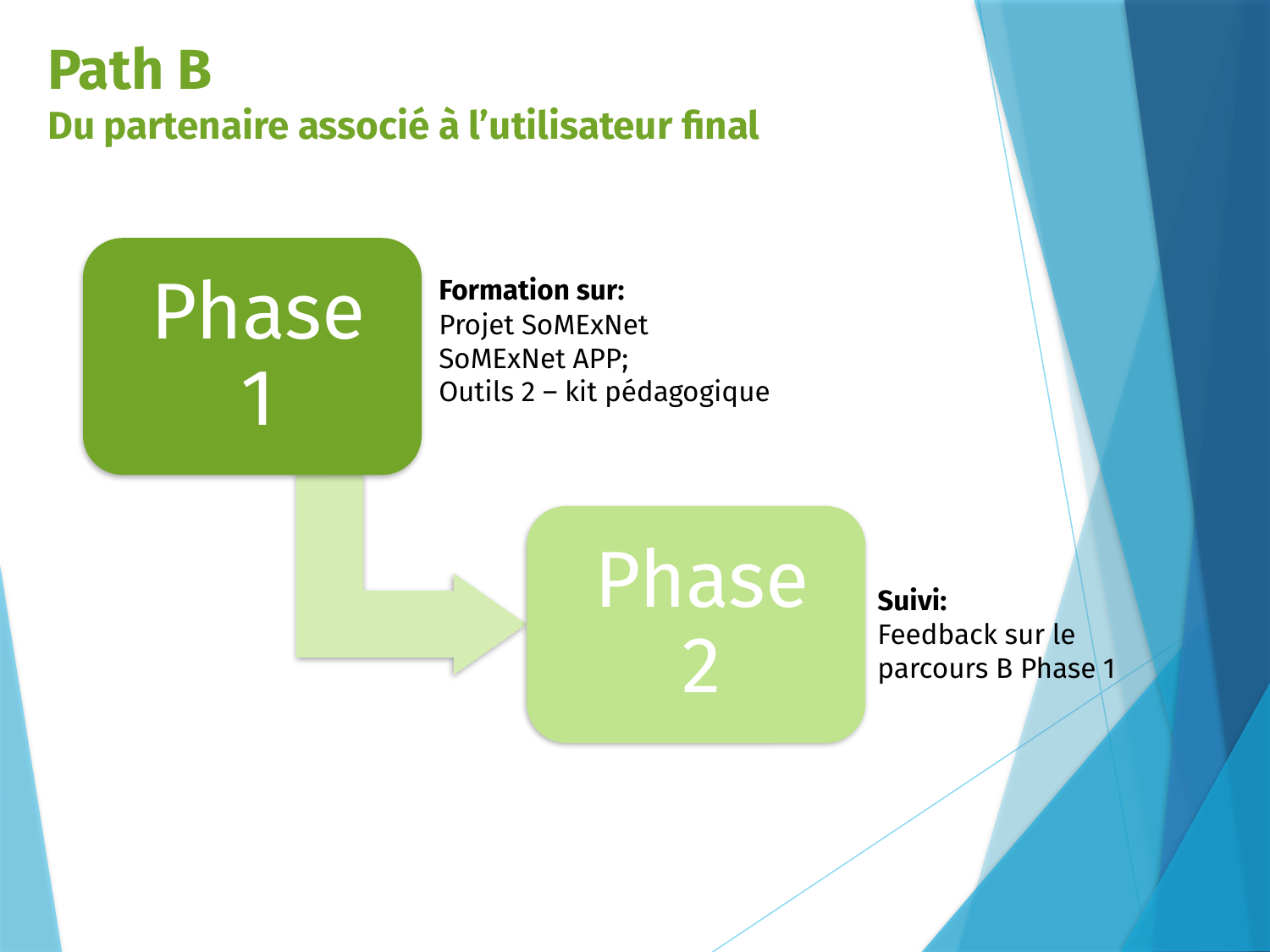

# Path B Du partenaire associé à l’utilisateur final
Phase 1
Phase 2
Formation sur:
Projet SoMExNet
SoMExNet APP;
Outils 2 – kit pédagogique
Suivi:
Feedback sur le parcours B Phase 1